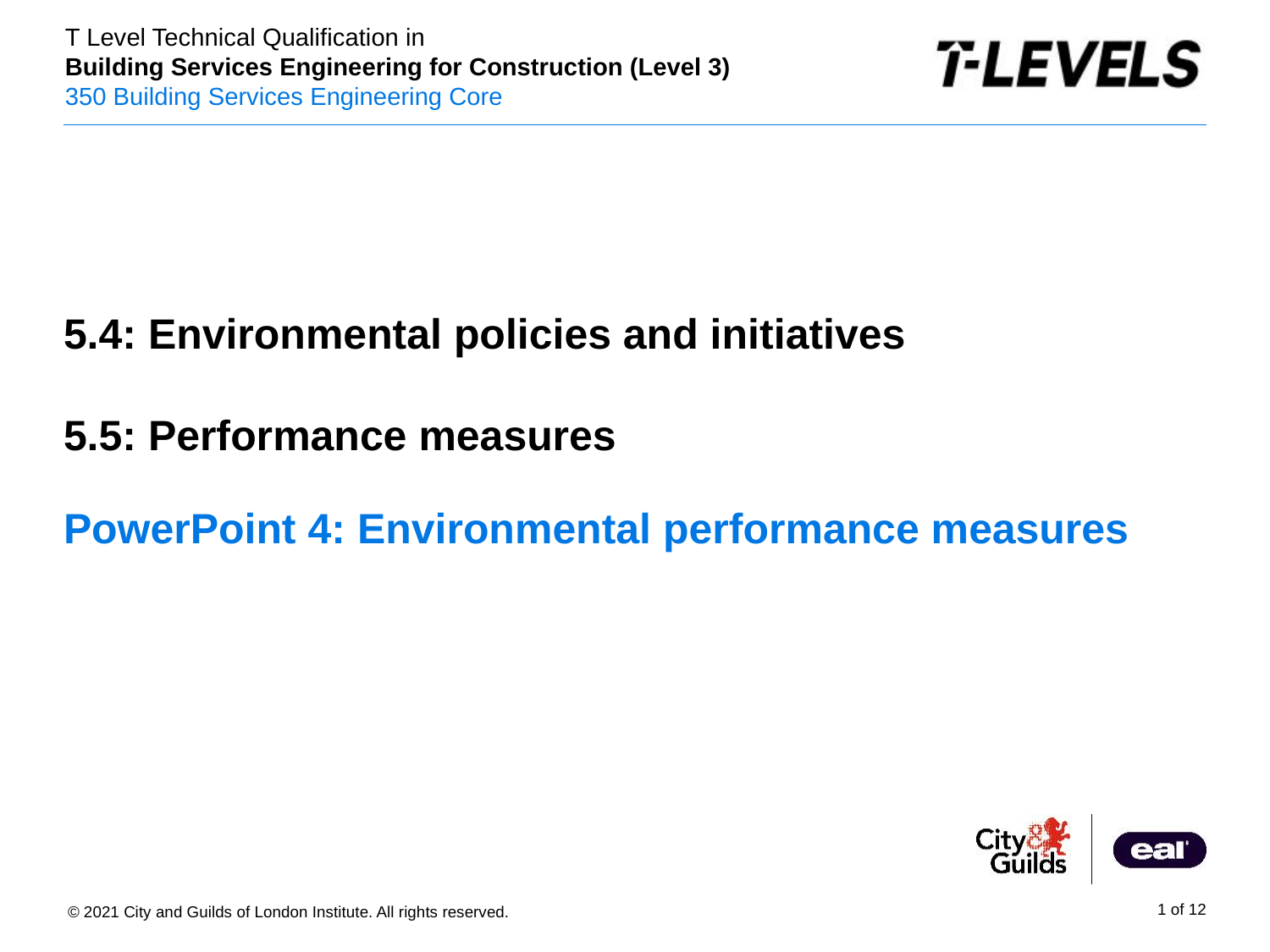

PowerPoint presentation
5.4: Environmental policies and initiatives

5.5: Performance measures
# PowerPoint 4: Environmental performance measures